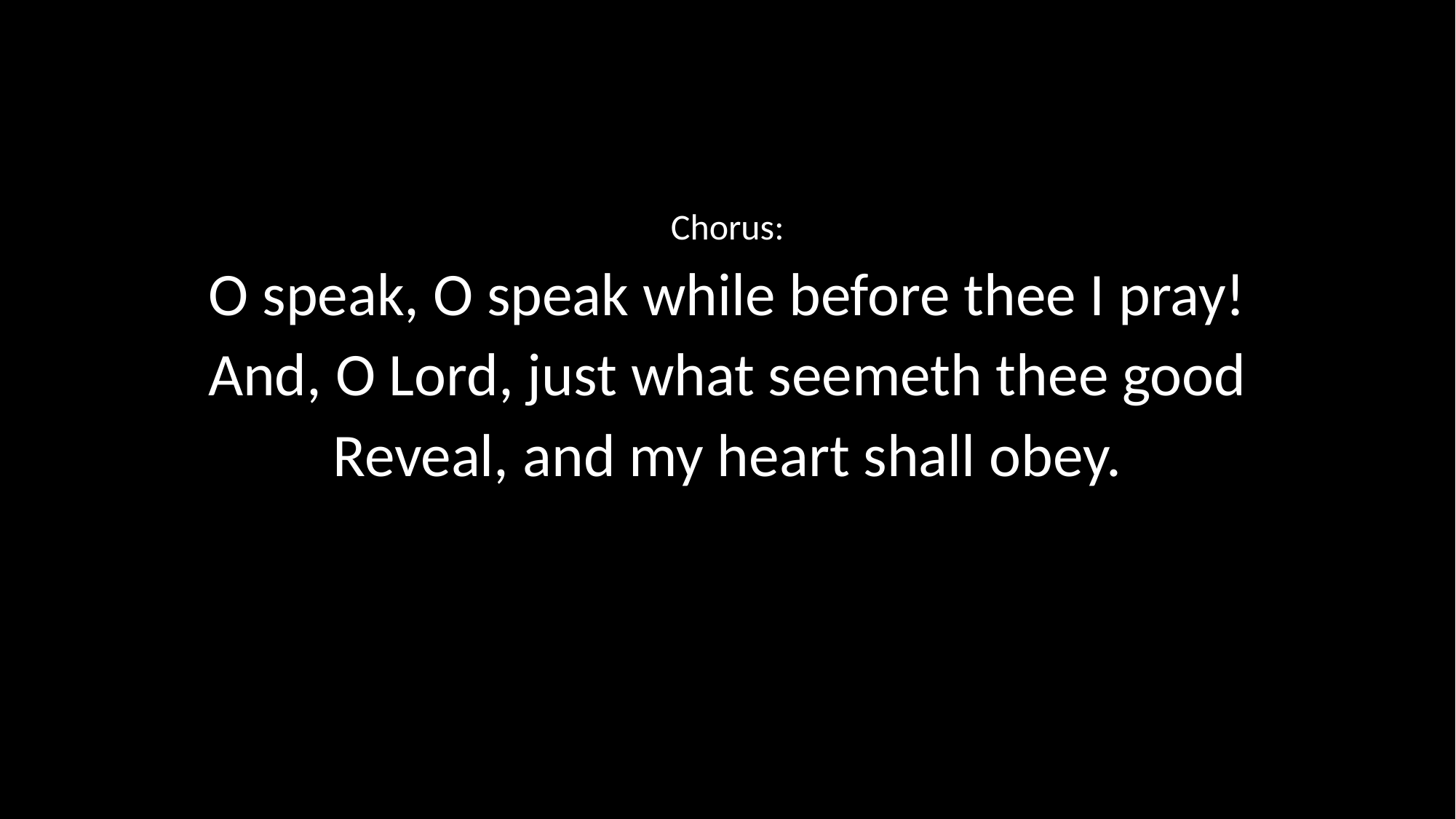

Chorus:
O speak, O speak while before thee I pray!
And, O Lord, just what seemeth thee good
Reveal, and my heart shall obey.